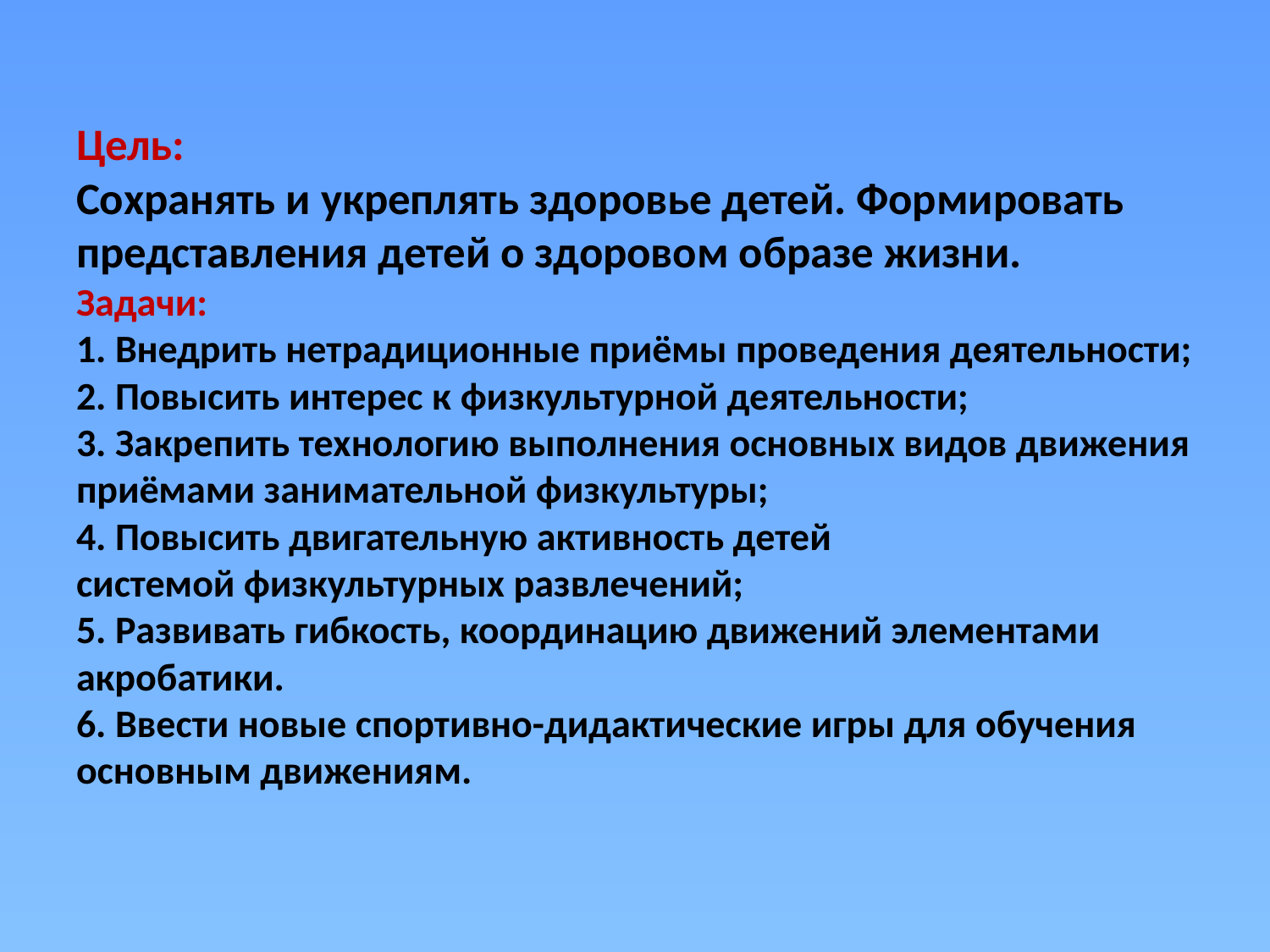

# Цель: Cохранять и укреплять здоровье детей. Формировать представления детей о здоровом образе жизни. Задачи: 1. Внедрить нетрадиционные приёмы проведения деятельности; 2. Повысить интерес к физкультурной деятельности; 3. Закрепить технологию выполнения основных видов движения приёмами занимательной физкультуры; 4. Повысить двигательную активность детей системой физкультурных развлечений; 5. Развивать гибкость, координацию движений элементами акробатики. 6. Ввести новые спортивно-дидактические игры для обучения основным движениям.